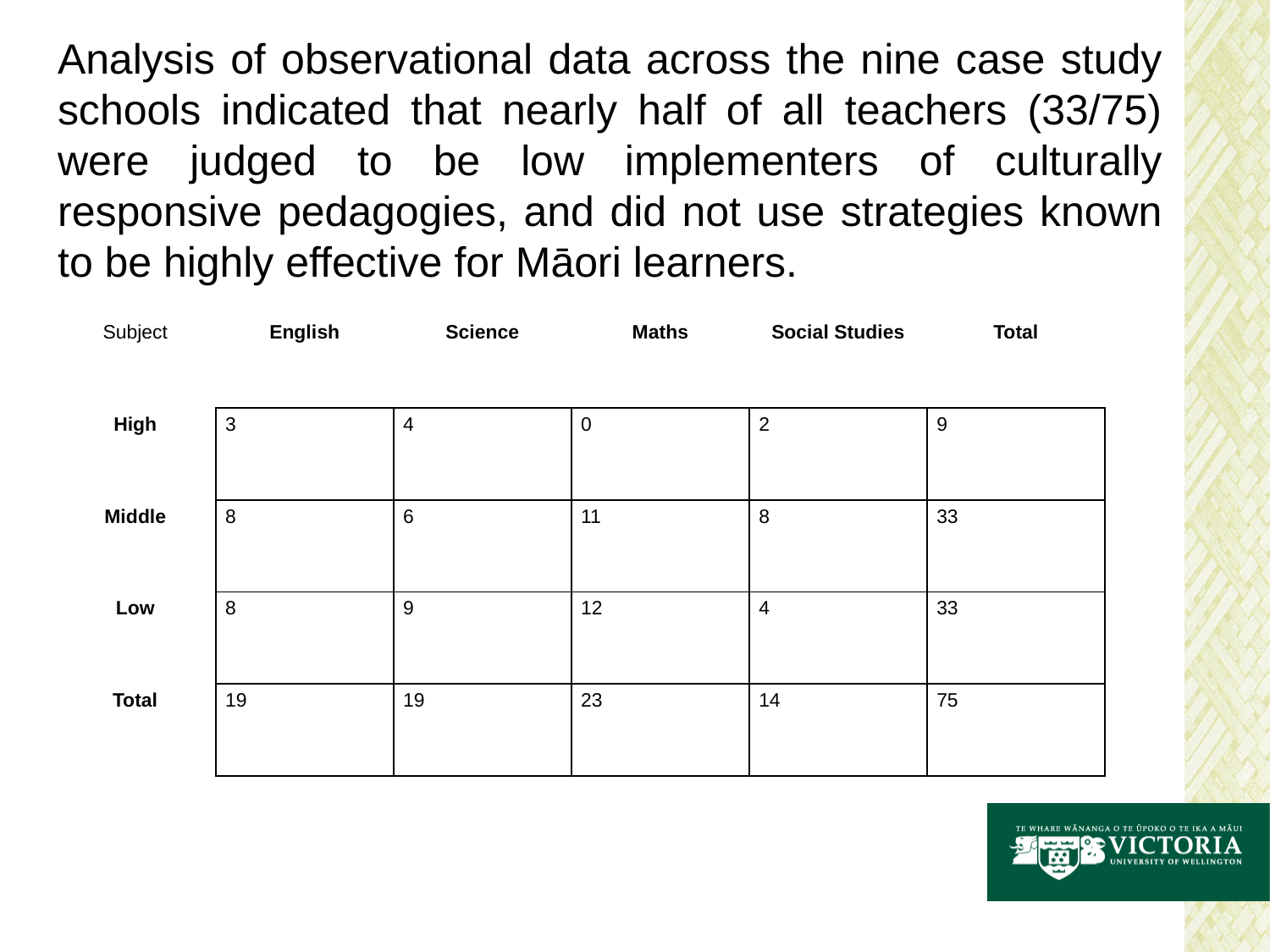

Analysis of observational data across the nine case study schools indicated that nearly half of all teachers (33/75) were judged to be low implementers of culturally responsive pedagogies, and did not use strategies known to be highly effective for Māori learners.
| Subject | English | Science | Maths | Social Studies | Total |
| --- | --- | --- | --- | --- | --- |
| High | 3 | 4 | 0 | 2 | 9 |
| Middle | 8 | 6 | 11 | 8 | 33 |
| Low | 8 | 9 | 12 | 4 | 33 |
| Total | 19 | 19 | 23 | 14 | 75 |